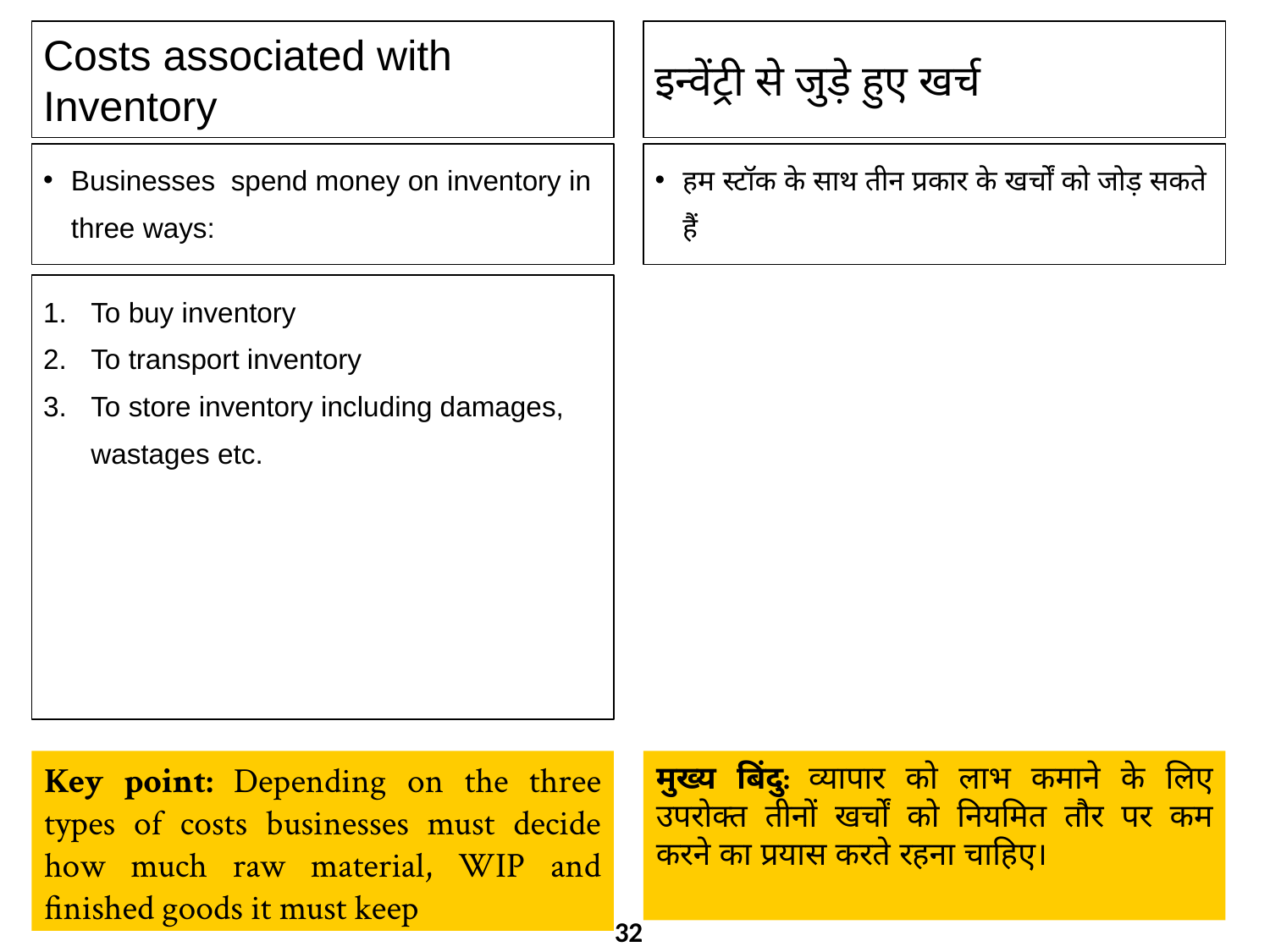

Costs associated with Inventory
इन्वेंट्री से जुड़े हुए खर्च
Businesses  spend money on inventory in  three ways:
हम स्टॉक के साथ तीन प्रकार के खर्चों को जोड़ सकते हैं
To buy inventory
To transport inventory
To store inventory including damages, wastages etc.
Key point: Depending on the three types of costs businesses must decide how much raw material, WIP and finished goods it must keep
मुख्य बिंदु: व्यापार को लाभ कमाने के लिए उपरोक्त तीनों खर्चों को नियमित तौर पर कम करने का प्रयास करते रहना चाहिए।
32